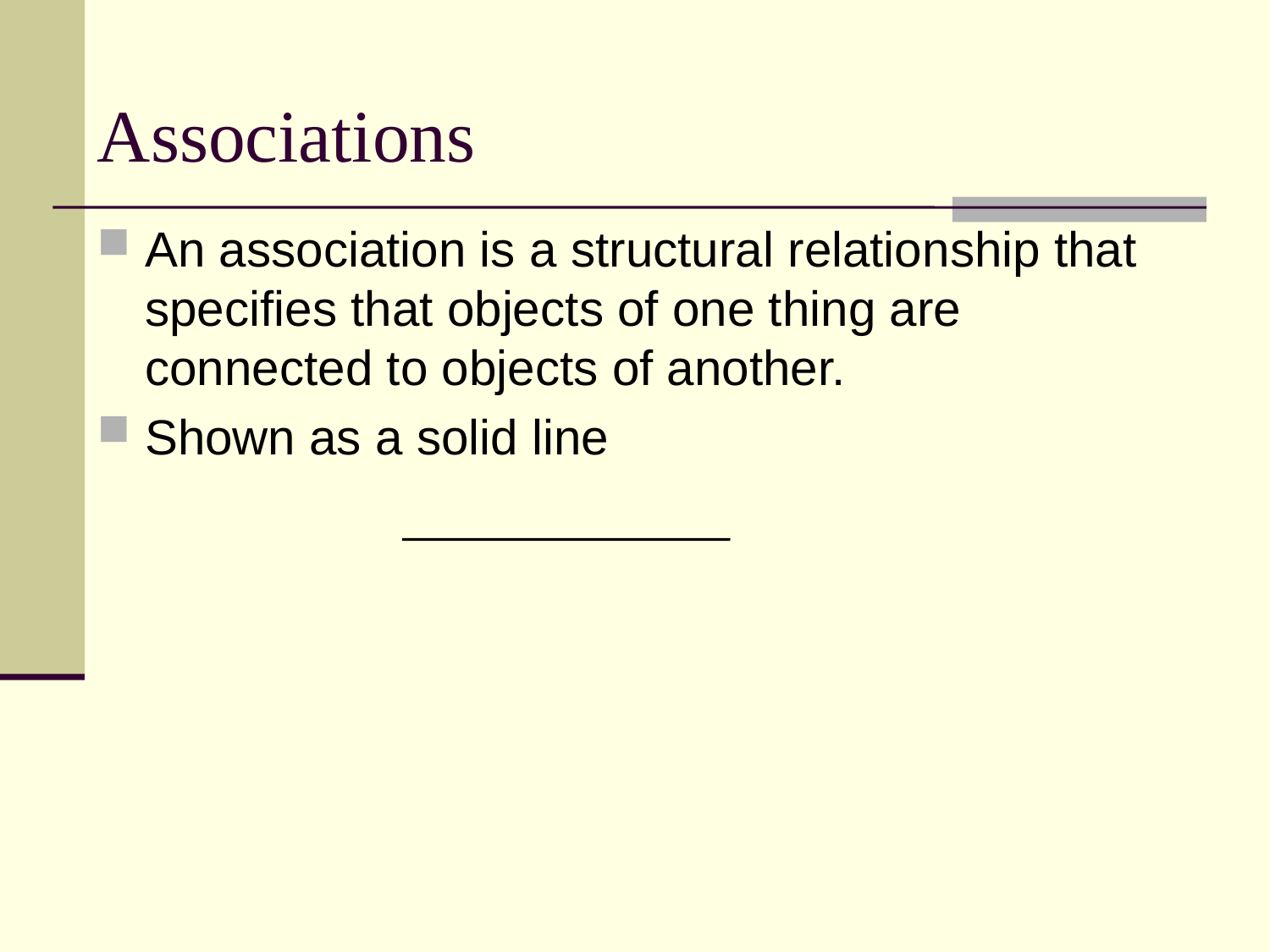

# Associations
An association is a structural relationship that specifies that objects of one thing are connected to objects of another.
Shown as a solid line